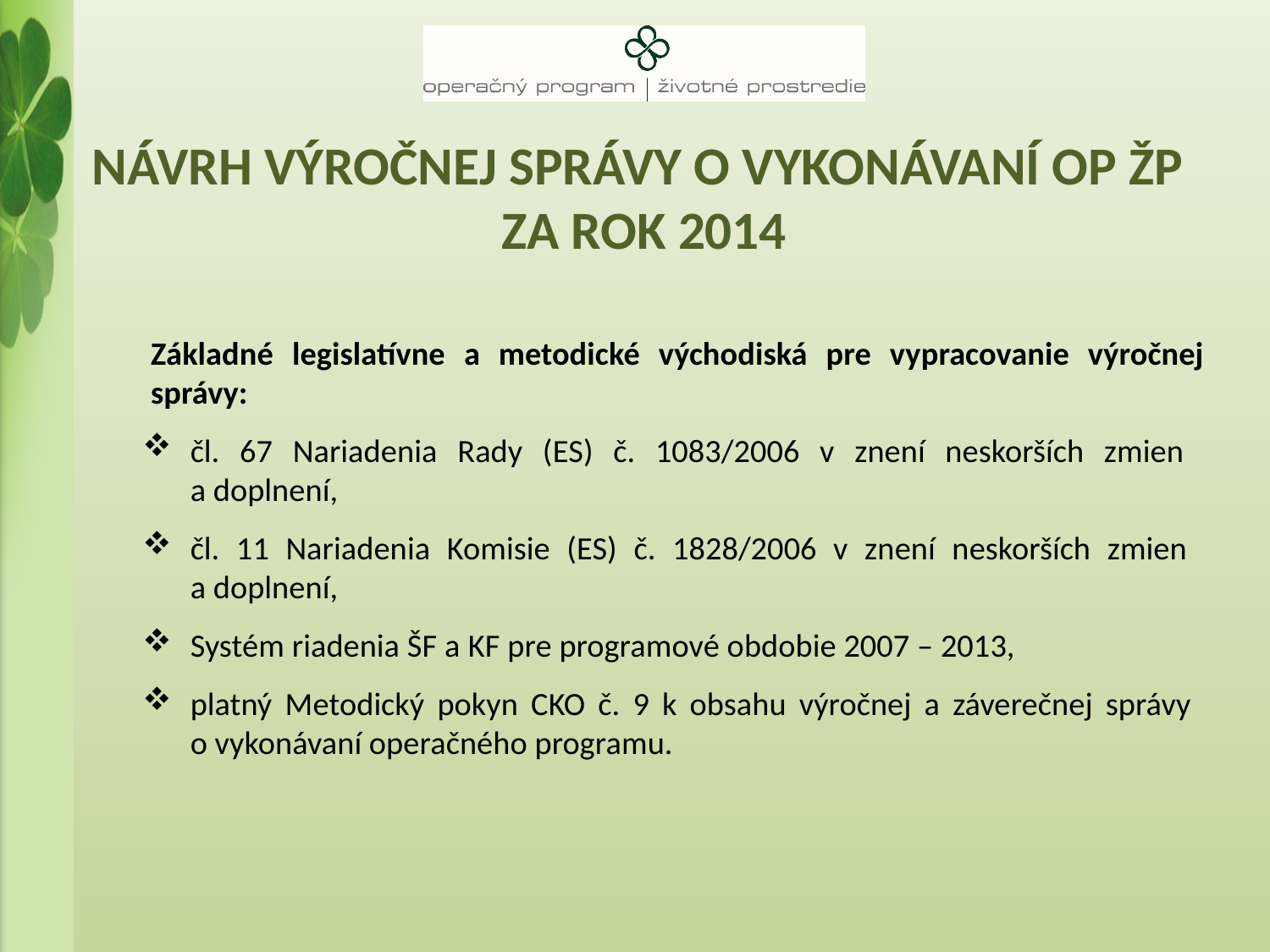

# Návrh Výročnej správy o vykonávaní OP ŽP za rok 2014
Základné legislatívne a metodické východiská pre vypracovanie výročnej správy:
čl. 67 Nariadenia Rady (ES) č. 1083/2006 v znení neskorších zmien
a doplnení,
čl. 11 Nariadenia Komisie (ES) č. 1828/2006 v znení neskorších zmien
a doplnení,
Systém riadenia ŠF a KF pre programové obdobie 2007 – 2013,
platný Metodický pokyn CKO č. 9 k obsahu výročnej a záverečnej správy
o vykonávaní operačného programu.